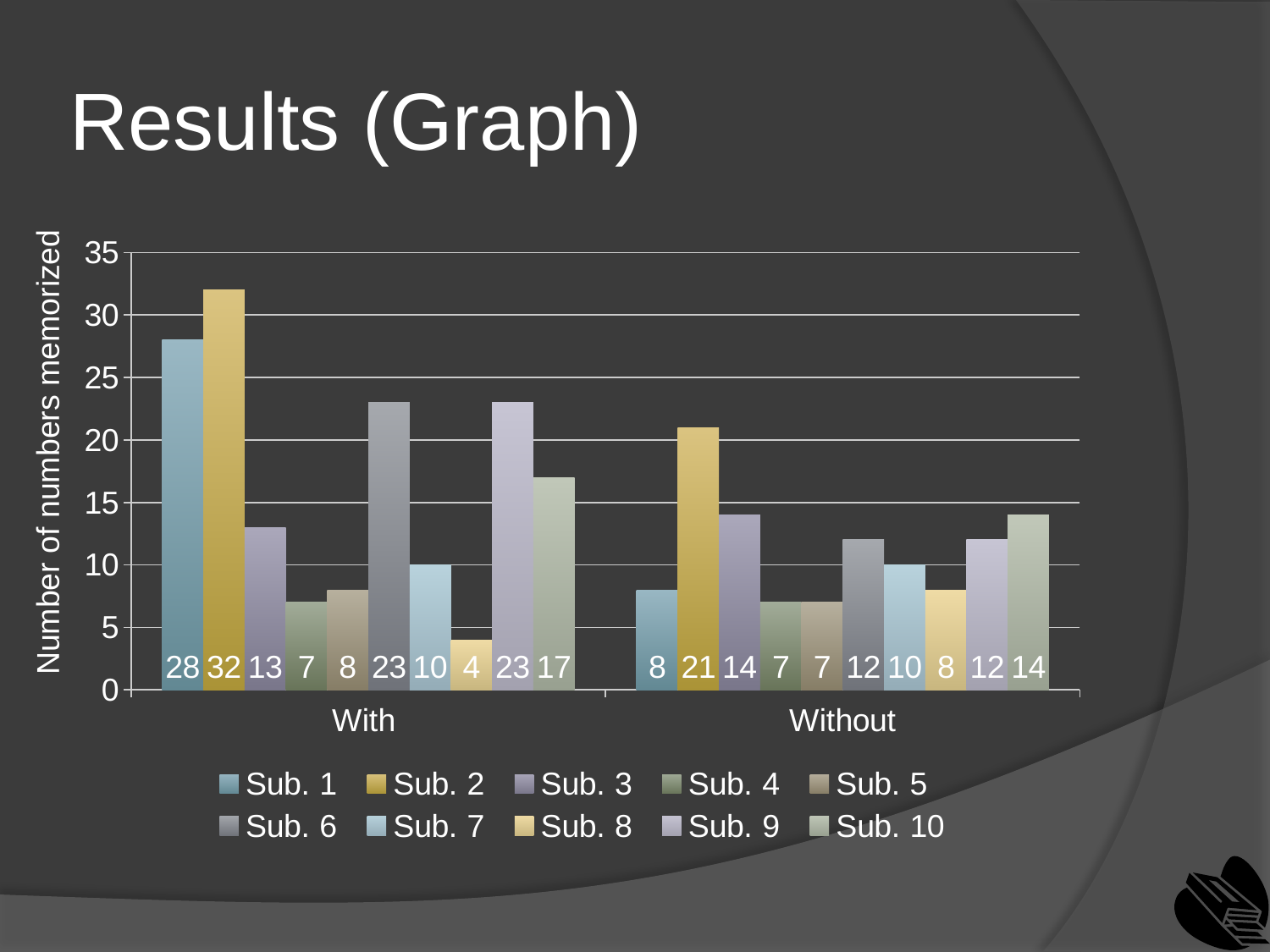

# Results (Graph)

### Chart

| Category | Sub. 1  | Sub. 2  | Sub. 3  | Sub. 4  | Sub. 5 | Sub. 6 | Sub. 7 | Sub. 8 | Sub. 9 | Sub. 10 |
|---|---|---|---|---|---|---|---|---|---|---|
| With  | 28.0 | 32.0 | 13.0 | 7.0 | 8.0 | 23.0 | 10.0 | 4.0 | 23.0 | 17.0 |
| Without | 8.0 | 21.0 | 14.0 | 7.0 | 7.0 | 12.0 | 10.0 | 8.0 | 12.0 | 14.0 |
Number of numbers memorized